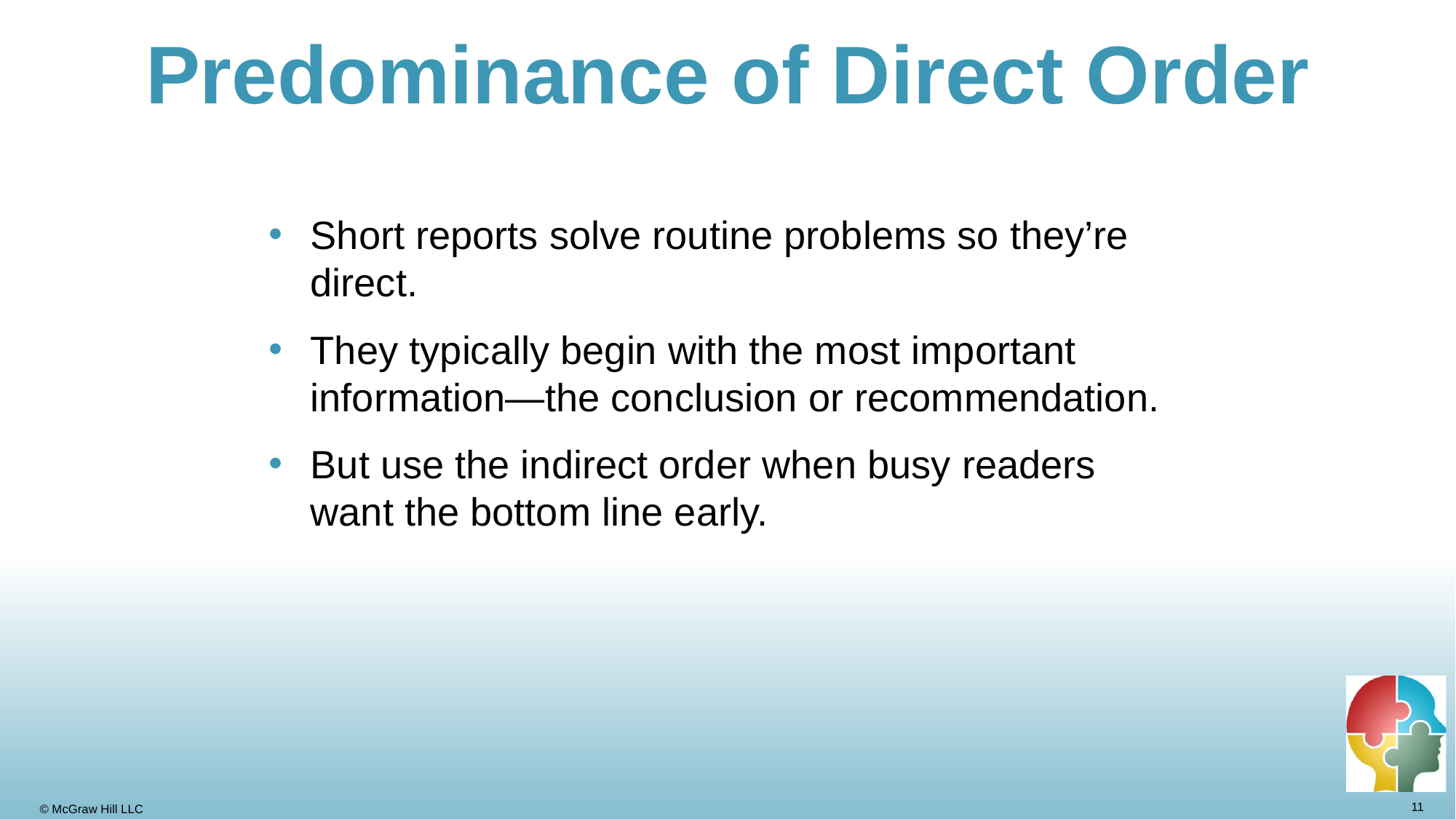

# Predominance of Direct Order
Short reports solve routine problems so they’re direct.
They typically begin with the most important information—the conclusion or recommendation.
But use the indirect order when busy readers want the bottom line early.
11